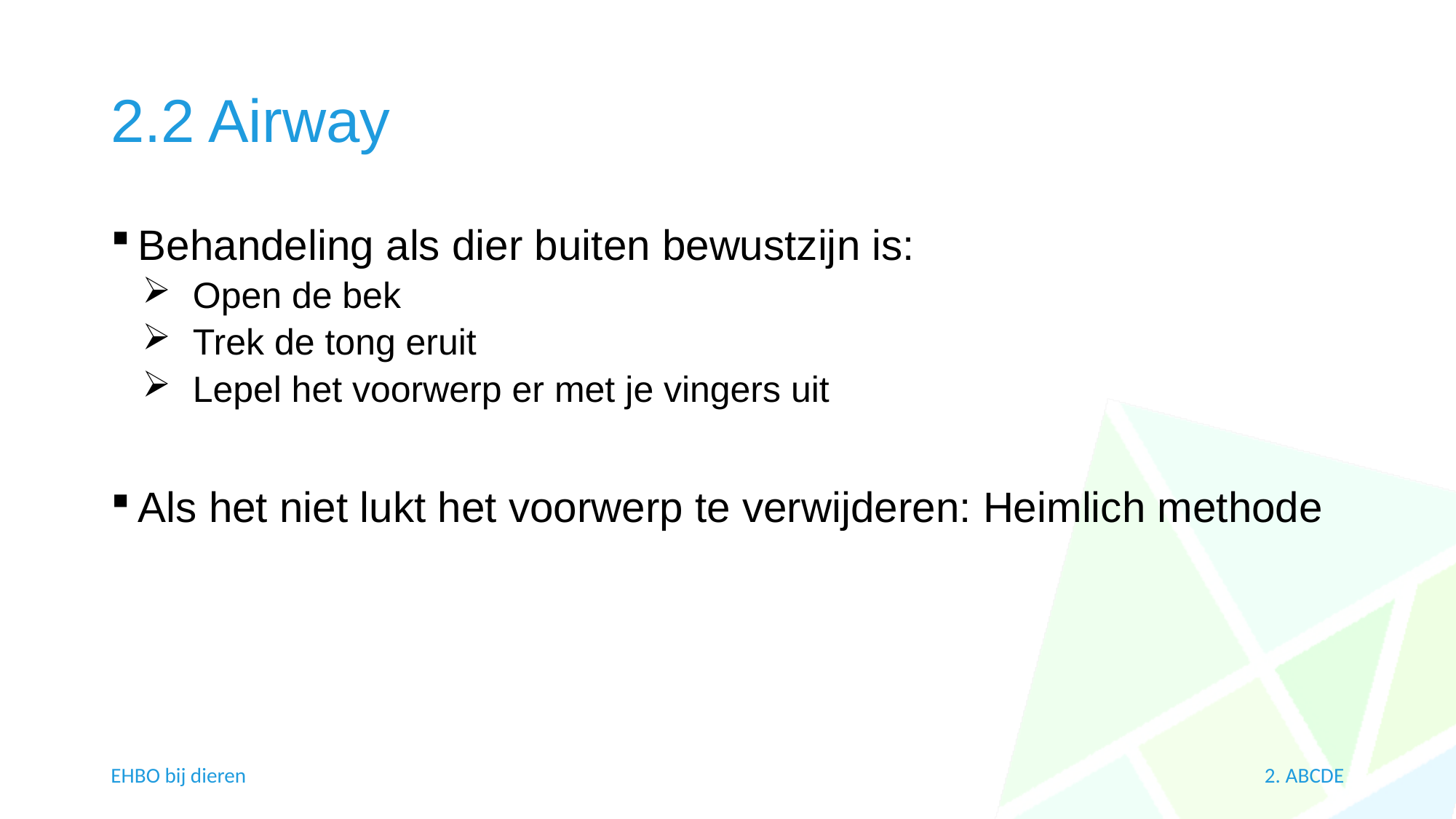

# 2.2 Airway
Behandeling als dier buiten bewustzijn is:
Open de bek
Trek de tong eruit
Lepel het voorwerp er met je vingers uit

Als het niet lukt het voorwerp te verwijderen: Heimlich methode
EHBO bij dieren
2. ABCDE